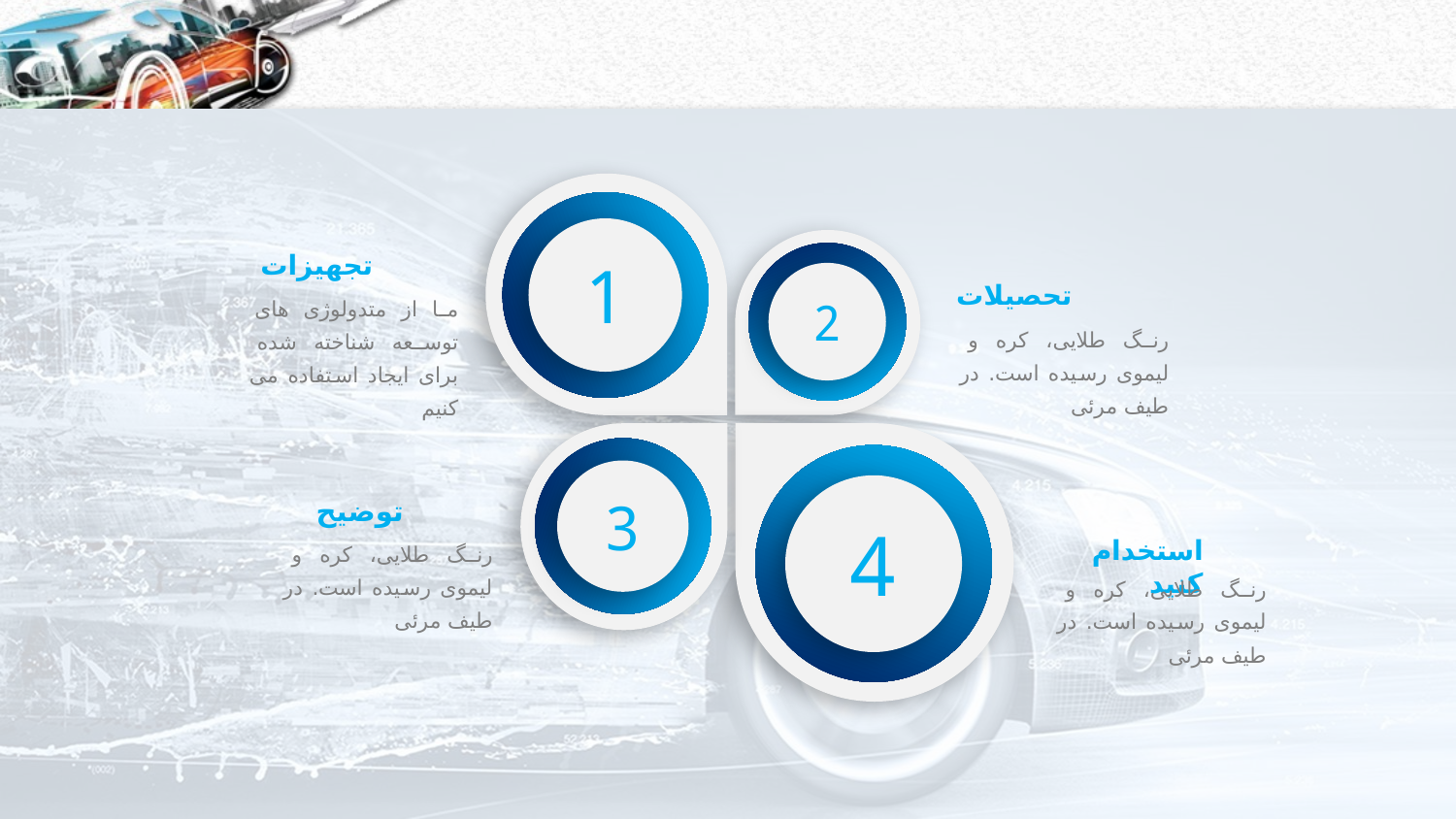

#

1

2
تجهیزات
تحصیلات
ما از متدولوژی های توسعه شناخته شده برای ایجاد استفاده می کنیم
رنگ طلایی، کره و لیموی رسیده است. در طیف مرئی

4

3
توضیح
رنگ طلایی، کره و لیموی رسیده است. در طیف مرئی
استخدام کنید
رنگ طلایی، کره و لیموی رسیده است. در طیف مرئی